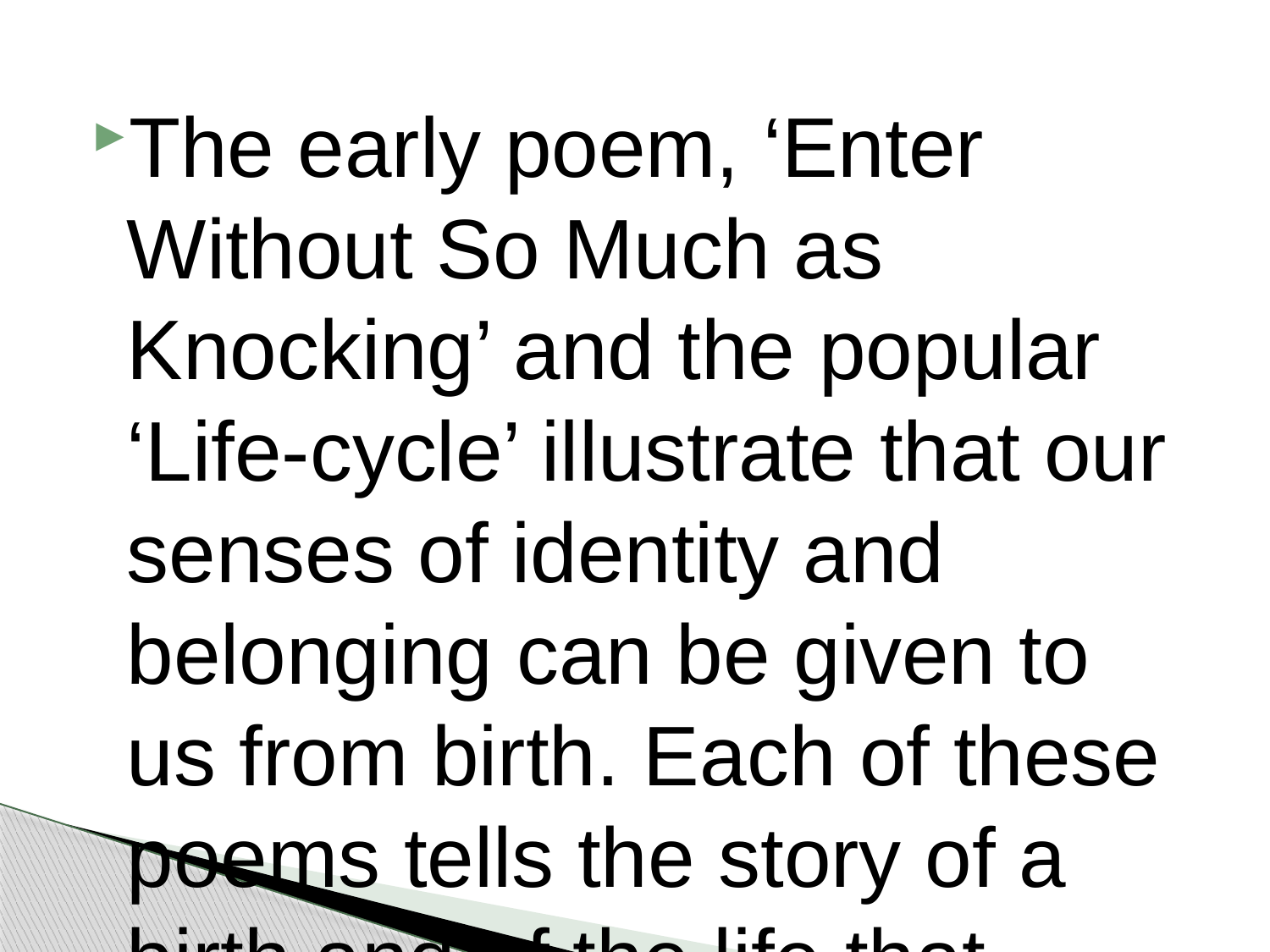

#
The early poem, ‘Enter Without So Much as Knocking’ and the popular ‘Life-cycle’ illustrate that our senses of identity and belonging can be given to us from birth. Each of these poems tells the story of a birth and of the life that follows it.